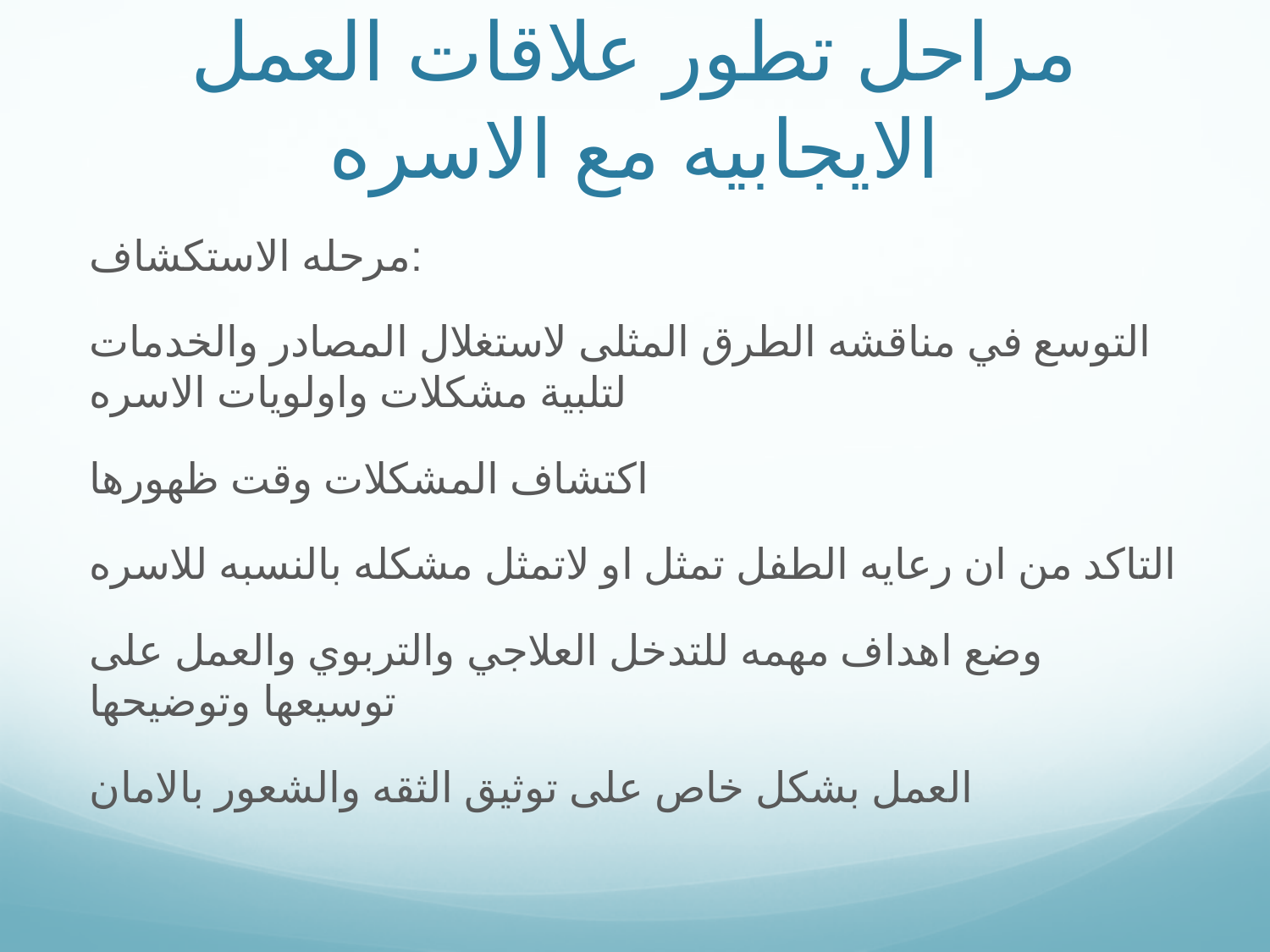

# مراحل تطور علاقات العمل الايجابيه مع الاسره
مرحله الاستكشاف:
التوسع في مناقشه الطرق المثلى لاستغلال المصادر والخدمات لتلبية مشكلات واولويات الاسره
اكتشاف المشكلات وقت ظهورها
التاكد من ان رعايه الطفل تمثل او لاتمثل مشكله بالنسبه للاسره
وضع اهداف مهمه للتدخل العلاجي والتربوي والعمل على توسيعها وتوضيحها
العمل بشكل خاص على توثيق الثقه والشعور بالامان